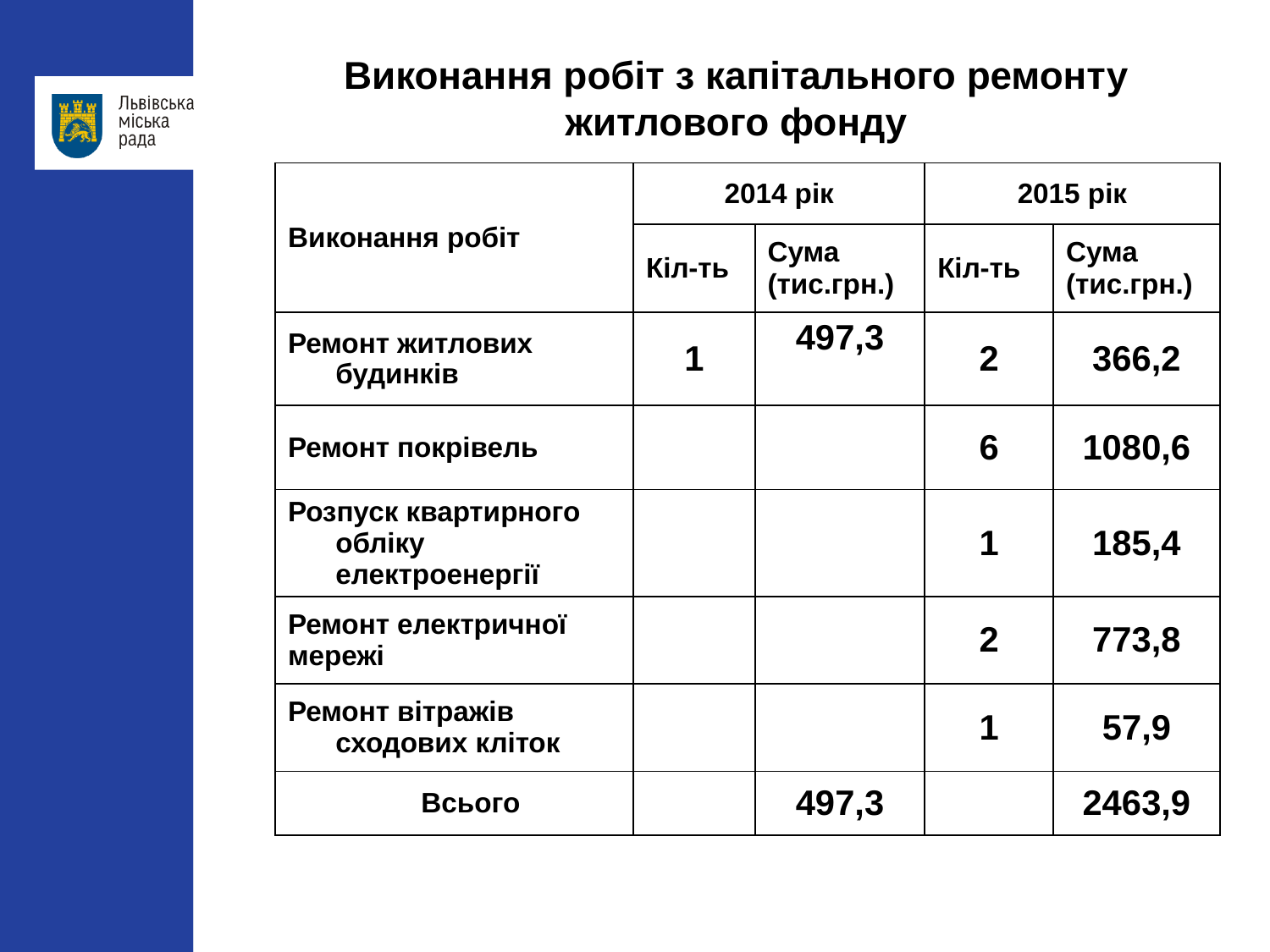

Виконання робіт з капітального ремонту житлового фонду
| Виконання робіт | 2014 рік |  | 2015 рік |  |
| --- | --- | --- | --- | --- |
|  | Кіл-ть | Сума (тис.грн.) | Кіл-ть | Сума (тис.грн.) |
| Ремонт житлових будинків | 1 | 497,3 | 2 | 366,2 |
| Ремонт покрівель |  |  | 6 | 1080,6 |
| Розпуск квартирного обліку електроенергії |  |  | 1 | 185,4 |
| Ремонт електричної мережі |  |  | 2 | 773,8 |
| Ремонт вітражів сходових кліток |  |  | 1 | 57,9 |
| Всього |  | 497,3 |  | 2463,9 |